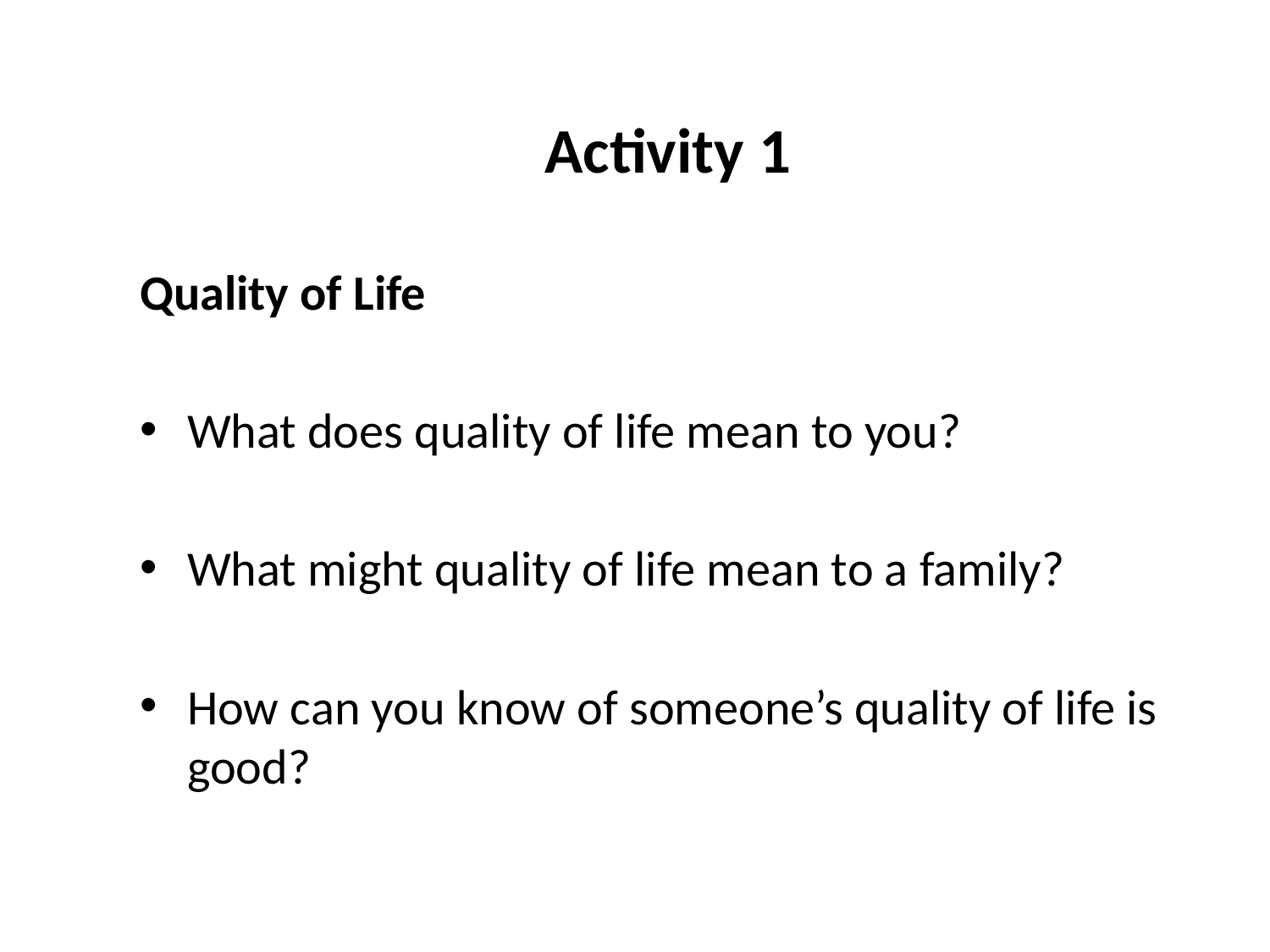

Activity 1
Quality of Life

What does quality of life mean to you?

What might quality of life mean to a family?

How can you know of someone’s quality of life is good?